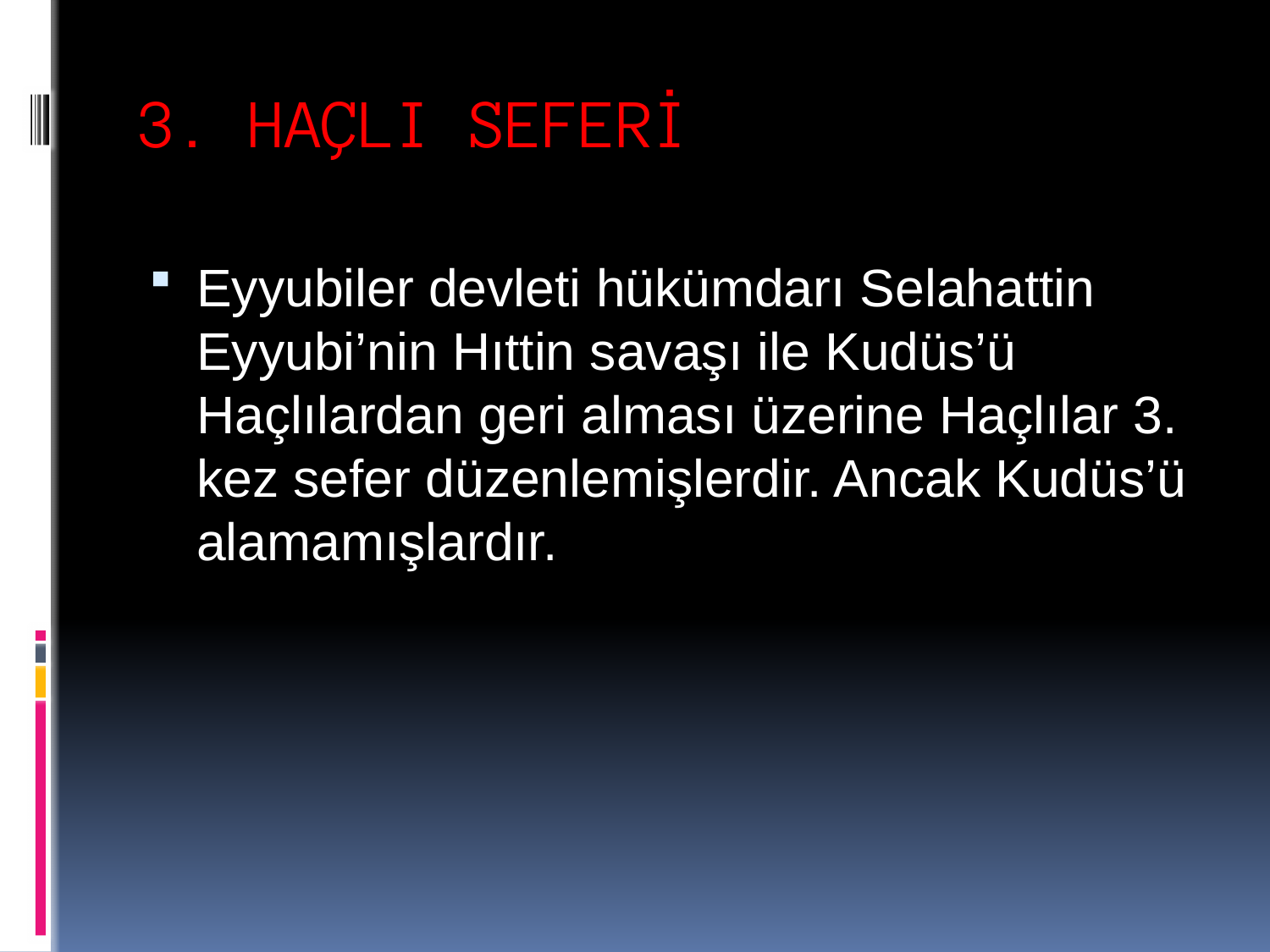

# 3. HAÇLI SEFERİ
Eyyubiler devleti hükümdarı Selahattin Eyyubi’nin Hıttin savaşı ile Kudüs’ü Haçlılardan geri alması üzerine Haçlılar 3. kez sefer düzenlemişlerdir. Ancak Kudüs’ü alamamışlardır.